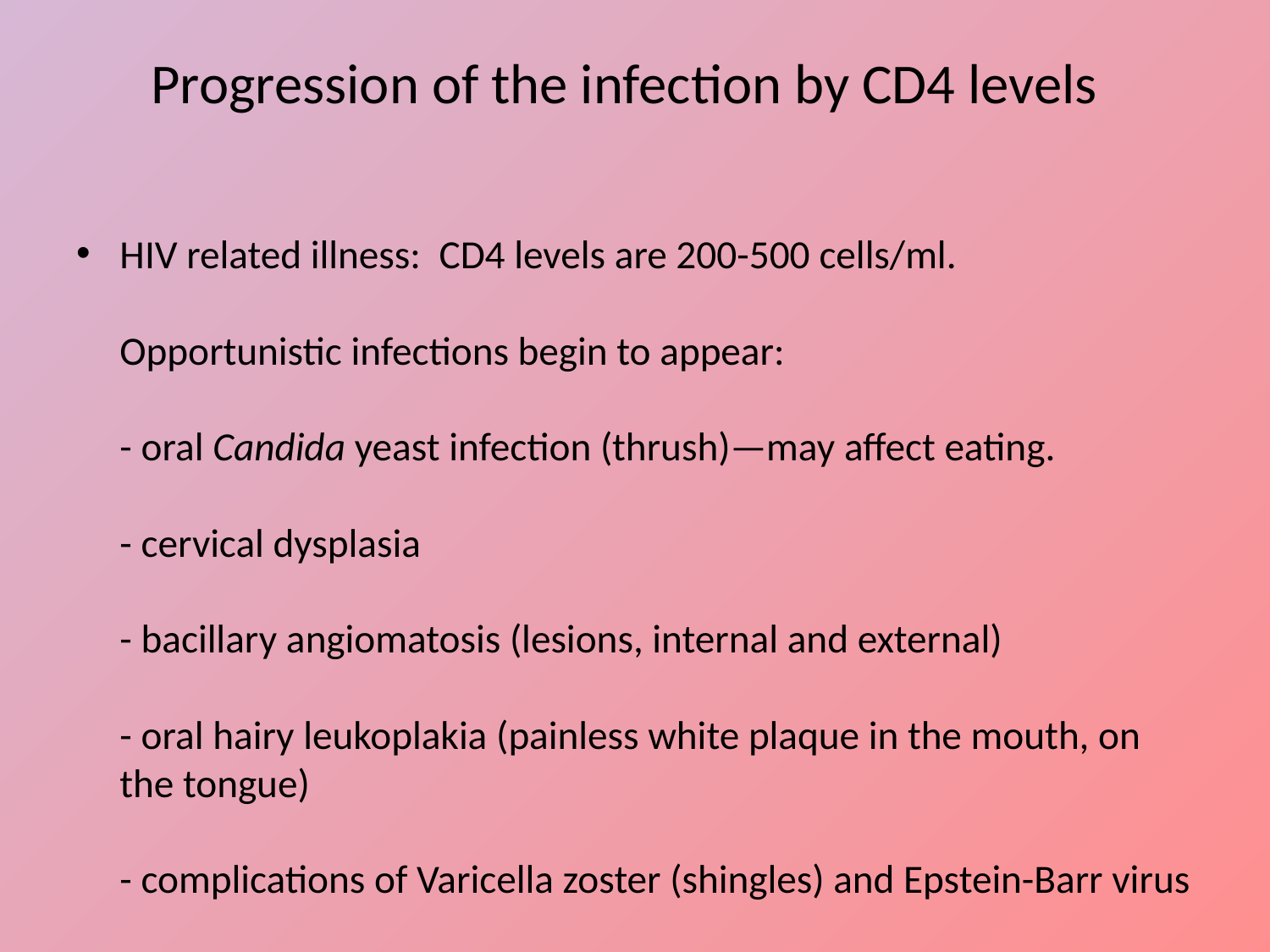

# Progression of the infection by CD4 levels
HIV related illness:  CD4 levels are 200-500 cells/ml.
Opportunistic infections begin to appear:
- oral Candida yeast infection (thrush)—may affect eating.
- cervical dysplasia
- bacillary angiomatosis (lesions, internal and external)
- oral hairy leukoplakia (painless white plaque in the mouth, on the tongue)
- complications of Varicella zoster (shingles) and Epstein-Barr virus